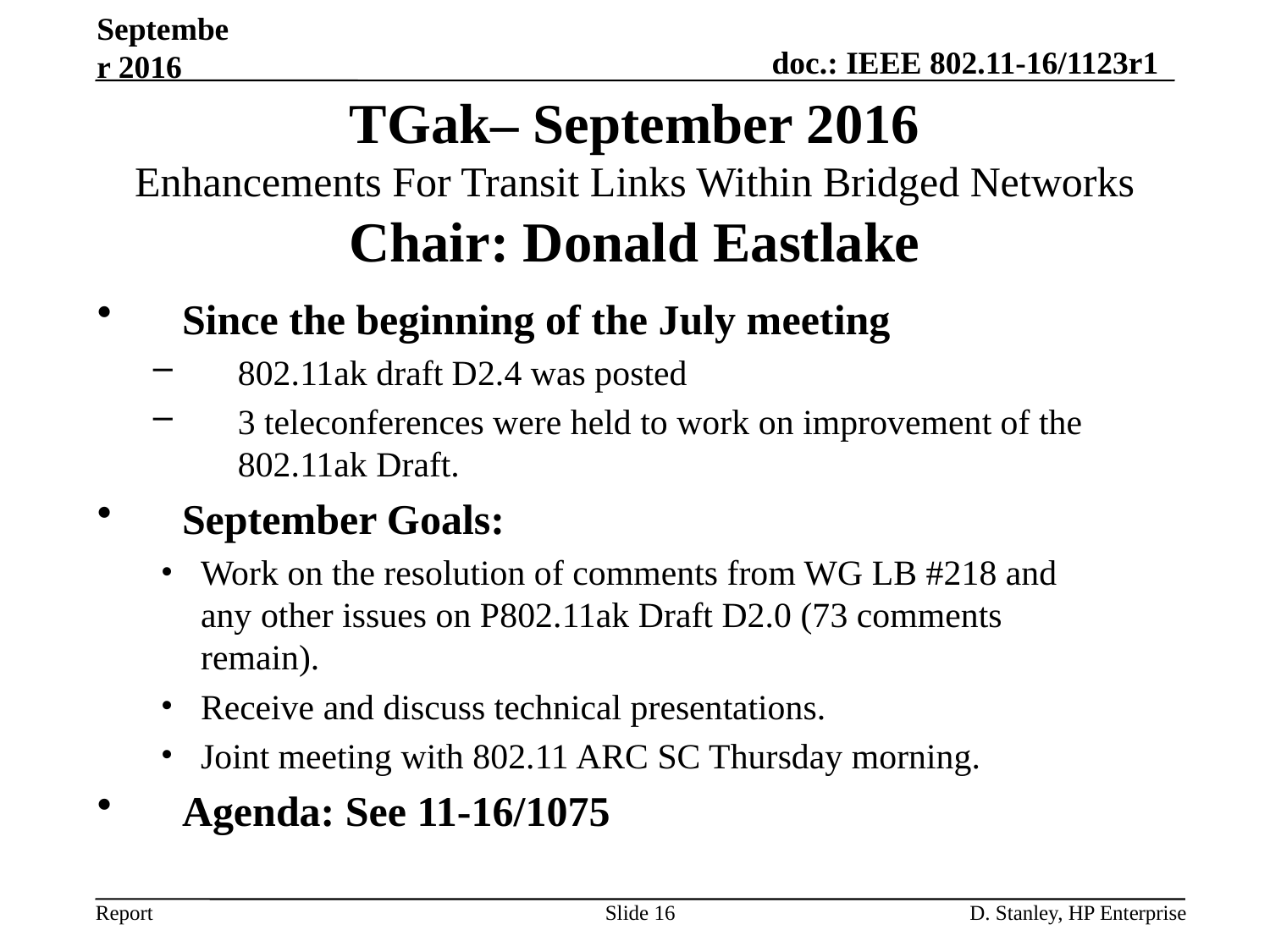

September 2016
# TGak– September 2016 Enhancements For Transit Links Within Bridged Networks Chair: Donald Eastlake
Since the beginning of the July meeting
802.11ak draft D2.4 was posted
3 teleconferences were held to work on improvement of the 802.11ak Draft.
September Goals:
Work on the resolution of comments from WG LB #218 and any other issues on P802.11ak Draft D2.0 (73 comments remain).
Receive and discuss technical presentations.
Joint meeting with 802.11 ARC SC Thursday morning.
Agenda: See 11-16/1075

Slide 16
D. Stanley, HP Enterprise